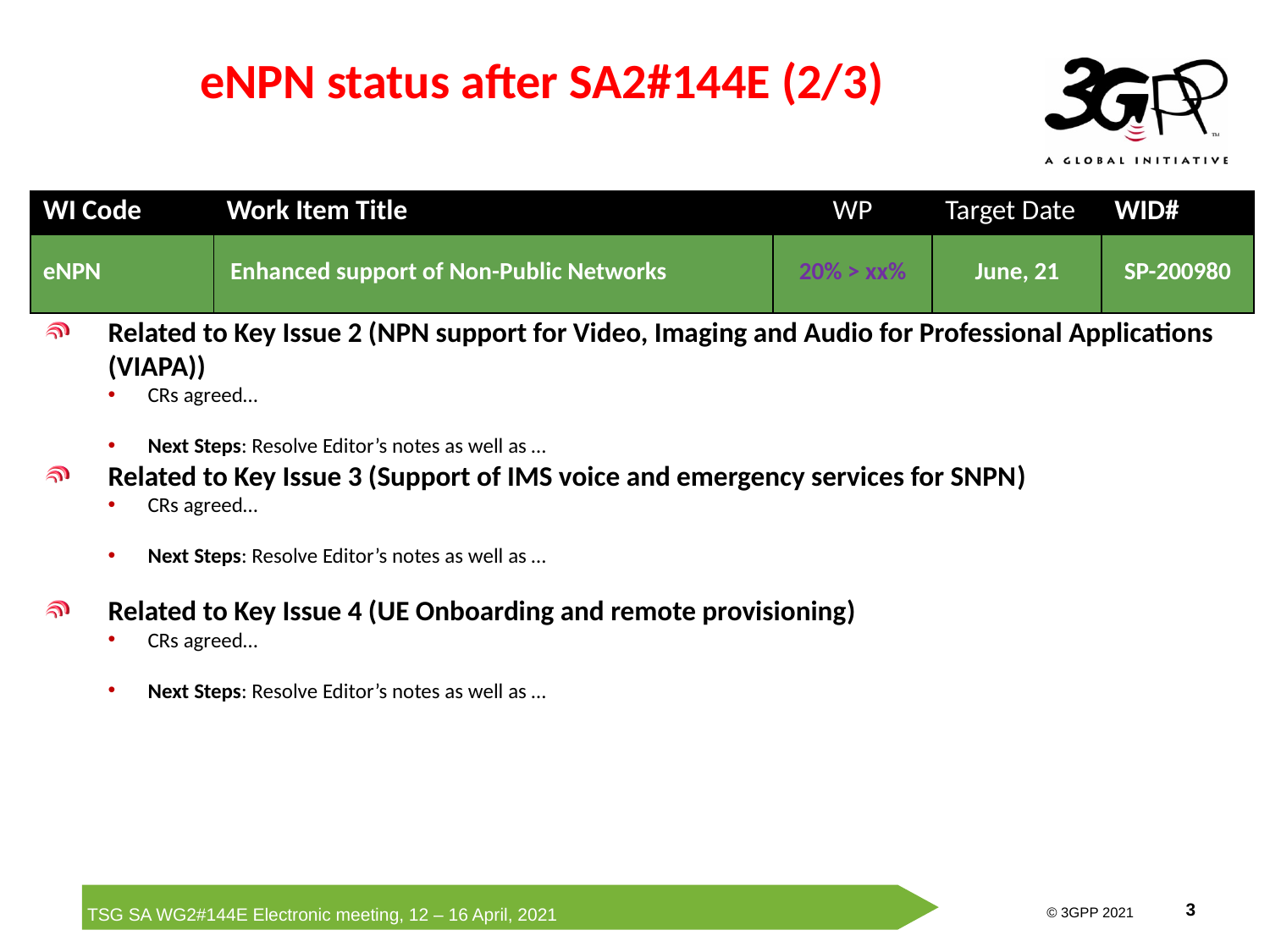

# eNPN status after SA2#144E (2/3)
| WI Code | Work Item Title | WP | Target Date | WID# |
| --- | --- | --- | --- | --- |
| eNPN | Enhanced support of Non-Public Networks | 20% > xx% | June, 21 | SP-200980 |
Related to Key Issue 2 (NPN support for Video, Imaging and Audio for Professional Applications (VIAPA))
CRs agreed…

Next Steps: Resolve Editor’s notes as well as …
Related to Key Issue 3 (Support of IMS voice and emergency services for SNPN)
CRs agreed…

Next Steps: Resolve Editor’s notes as well as …

Related to Key Issue 4 (UE Onboarding and remote provisioning)
CRs agreed…

Next Steps: Resolve Editor’s notes as well as …